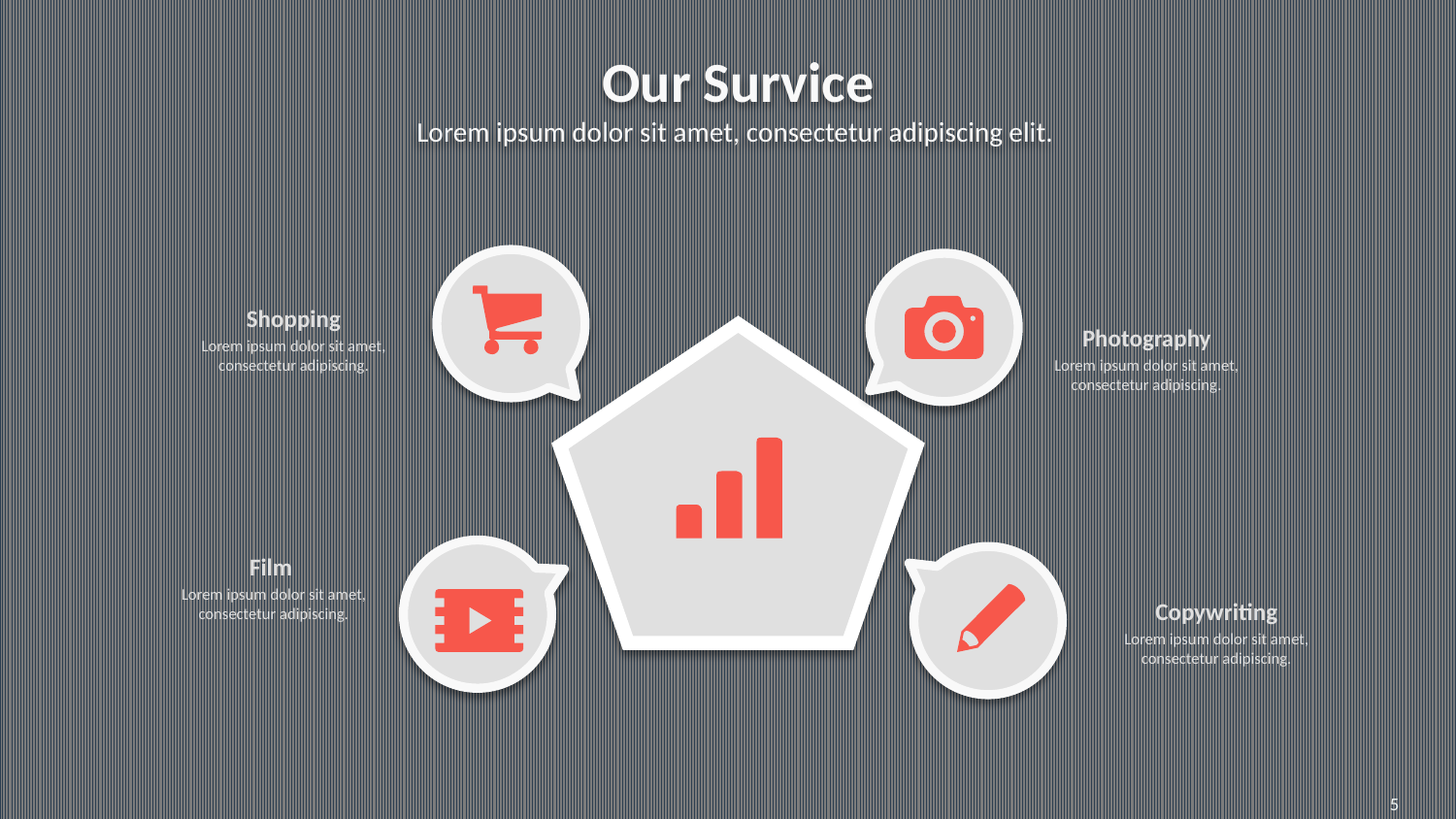

Our Survice
Lorem ipsum dolor sit amet, consectetur adipiscing elit.

Shopping
Lorem ipsum dolor sit amet, consectetur adipiscing.

Photography
Lorem ipsum dolor sit amet, consectetur adipiscing.

Film
Lorem ipsum dolor sit amet, consectetur adipiscing.

Copywriting
Lorem ipsum dolor sit amet, consectetur adipiscing.